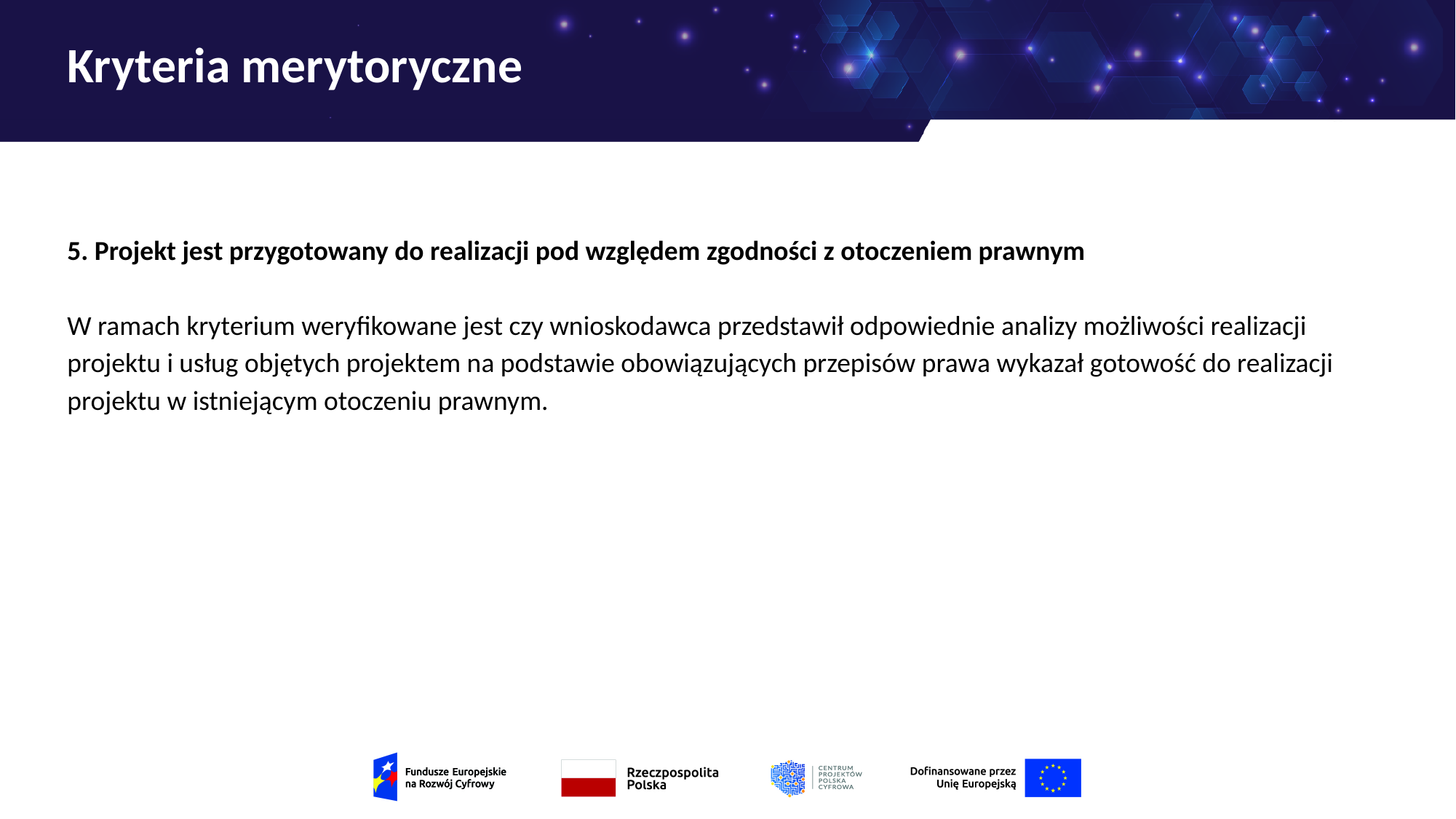

# Kryteria merytoryczne

5. Projekt jest przygotowany do realizacji pod względem zgodności z otoczeniem prawnym

W ramach kryterium weryfikowane jest czy wnioskodawca przedstawił odpowiednie analizy możliwości realizacji projektu i usług objętych projektem na podstawie obowiązujących przepisów prawa wykazał gotowość do realizacji projektu w istniejącym otoczeniu prawnym.